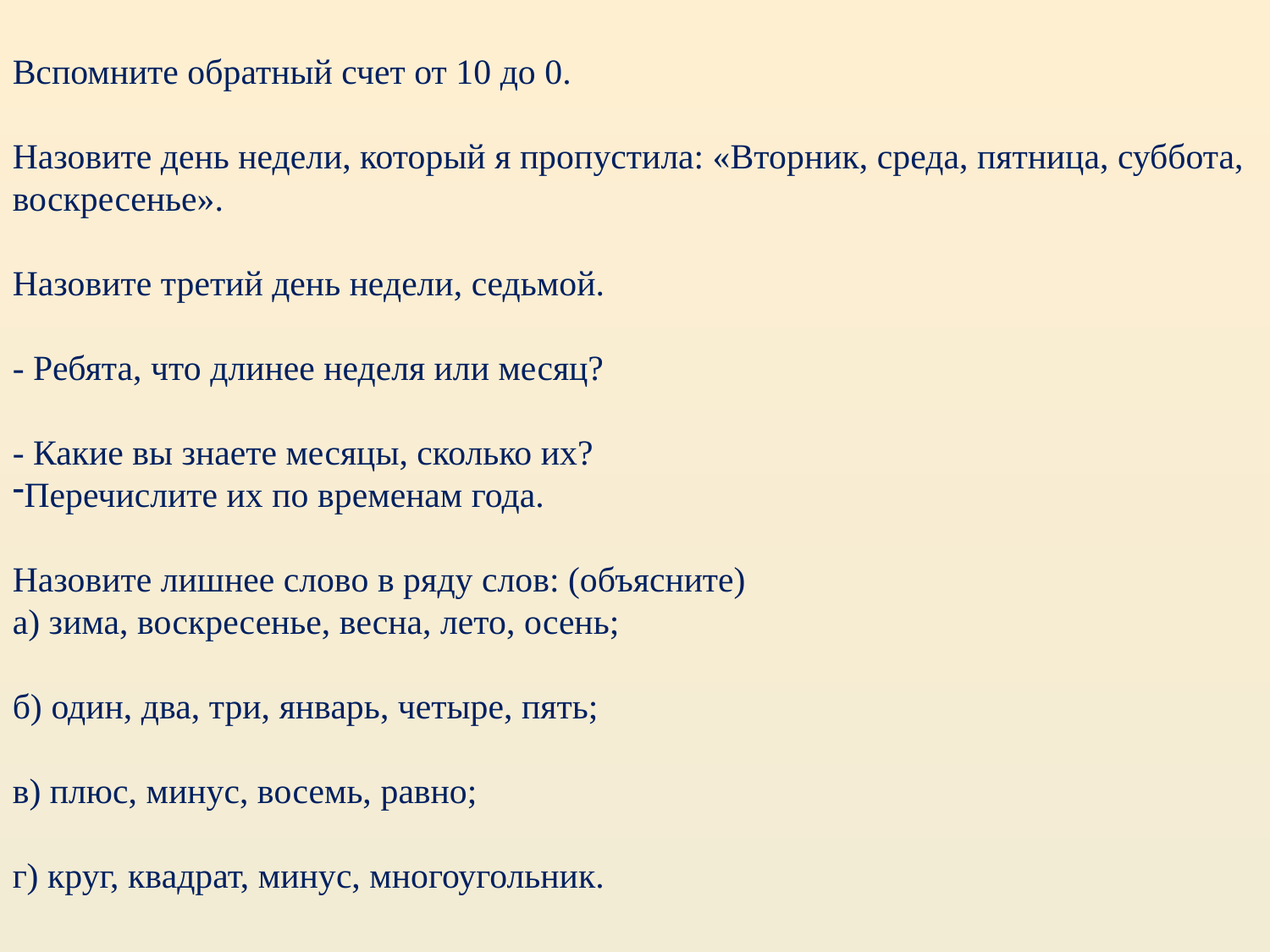

Вспомните обратный счет от 10 до 0. 
Назовите день недели, который я пропустила: «Вторник, среда, пятница, суббота, воскресенье». 
Назовите третий день недели, седьмой. 
- Ребята, что длинее неделя или месяц? 
- Какие вы знаете месяцы, сколько их?
Перечислите их по временам года.
Назовите лишнее слово в ряду слов: (объясните) 
а) зима, воскресенье, весна, лето, осень; 
б) один, два, три, январь, четыре, пять; 
в) плюс, минус, восемь, равно; 
г) круг, квадрат, минус, многоугольник.